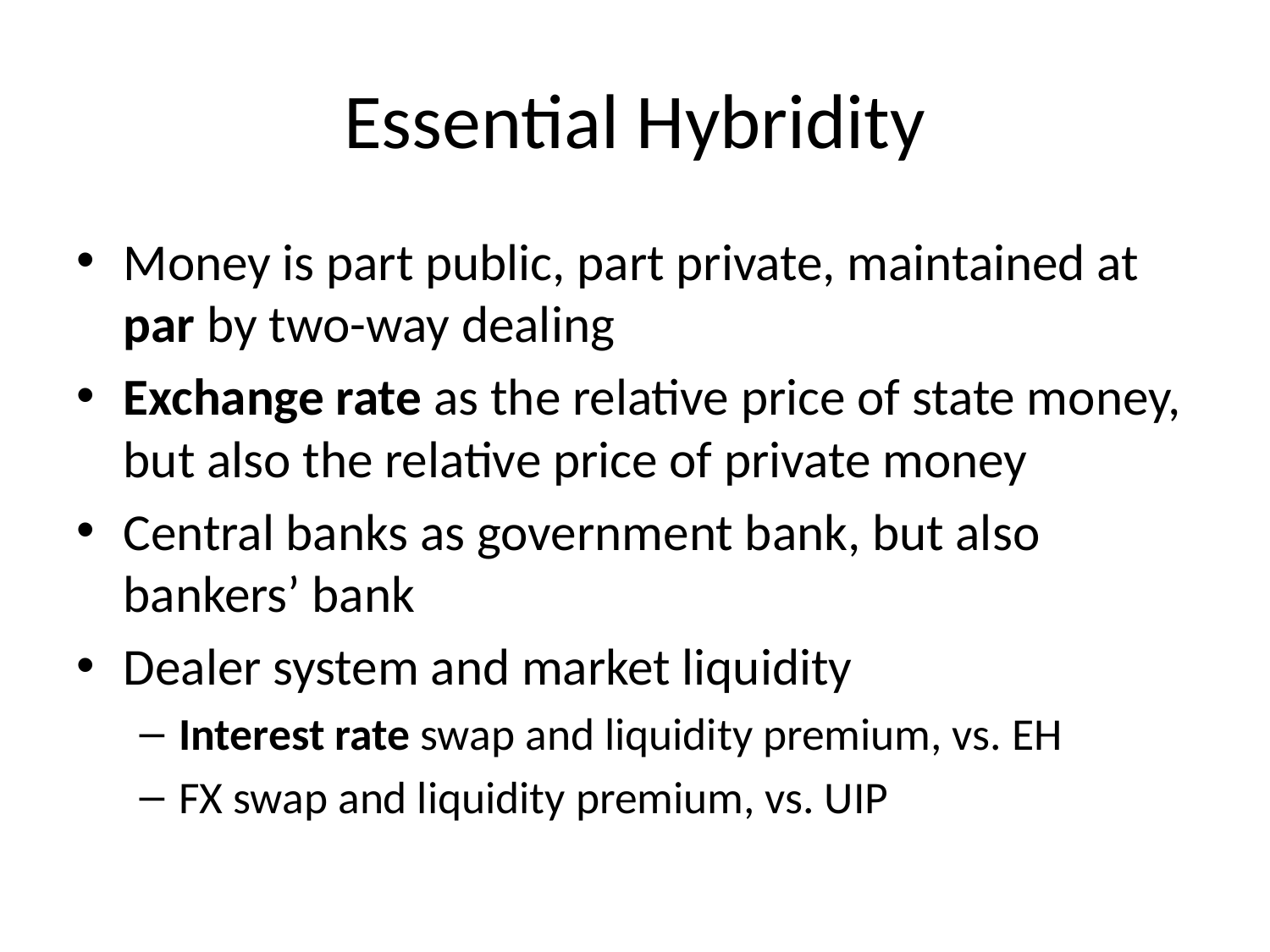

# Essential Hybridity
Money is part public, part private, maintained at par by two-way dealing
Exchange rate as the relative price of state money, but also the relative price of private money
Central banks as government bank, but also bankers’ bank
Dealer system and market liquidity
Interest rate swap and liquidity premium, vs. EH
FX swap and liquidity premium, vs. UIP